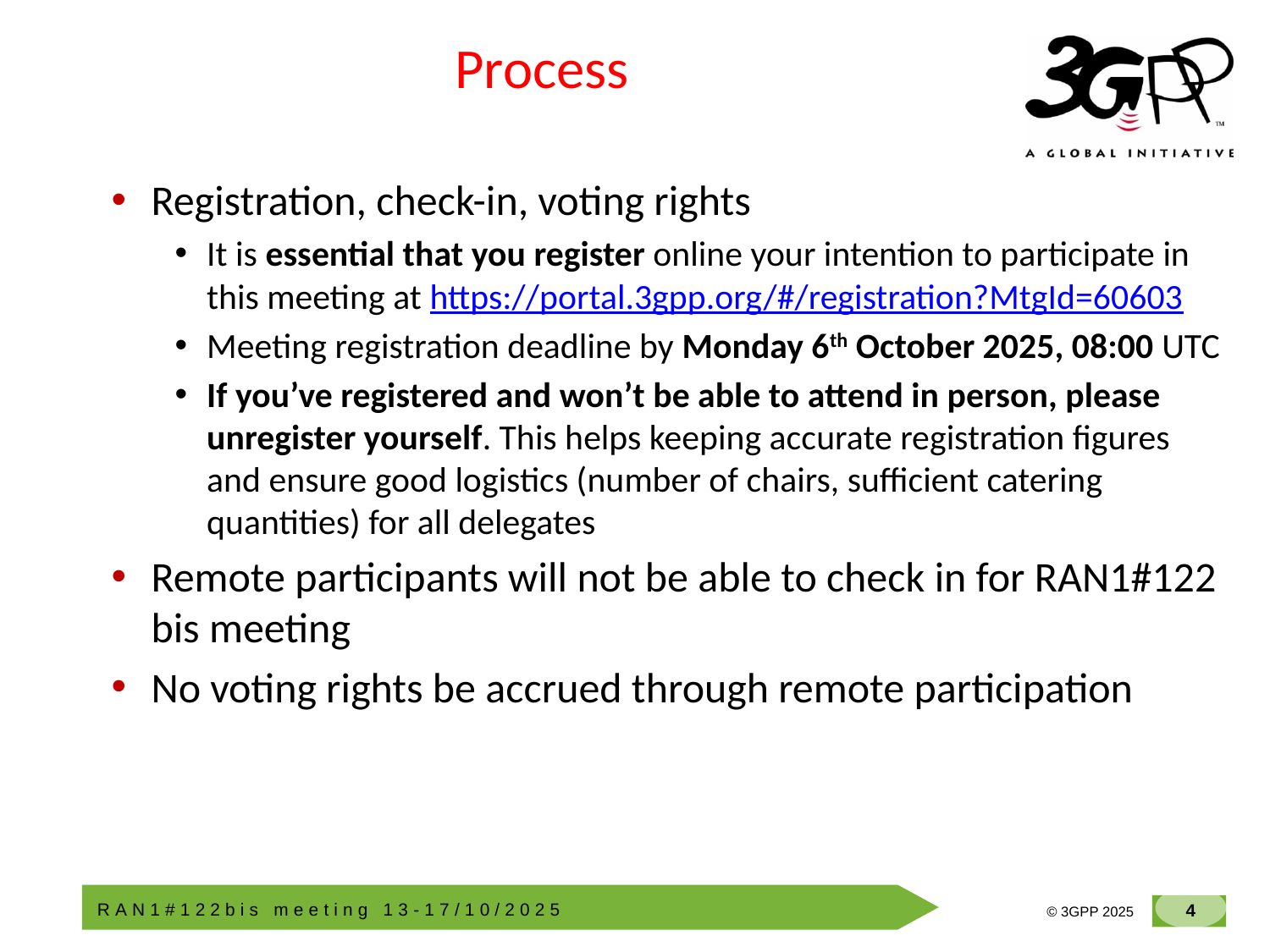

# Process
Registration, check-in, voting rights
It is essential that you register online your intention to participate in this meeting at https://portal.3gpp.org/#/registration?MtgId=60603
Meeting registration deadline by Monday 6th October 2025, 08:00 UTC
If you’ve registered and won’t be able to attend in person, please unregister yourself. This helps keeping accurate registration figures and ensure good logistics (number of chairs, sufficient catering quantities) for all delegates
Remote participants will not be able to check in for RAN1#122 bis meeting
No voting rights be accrued through remote participation